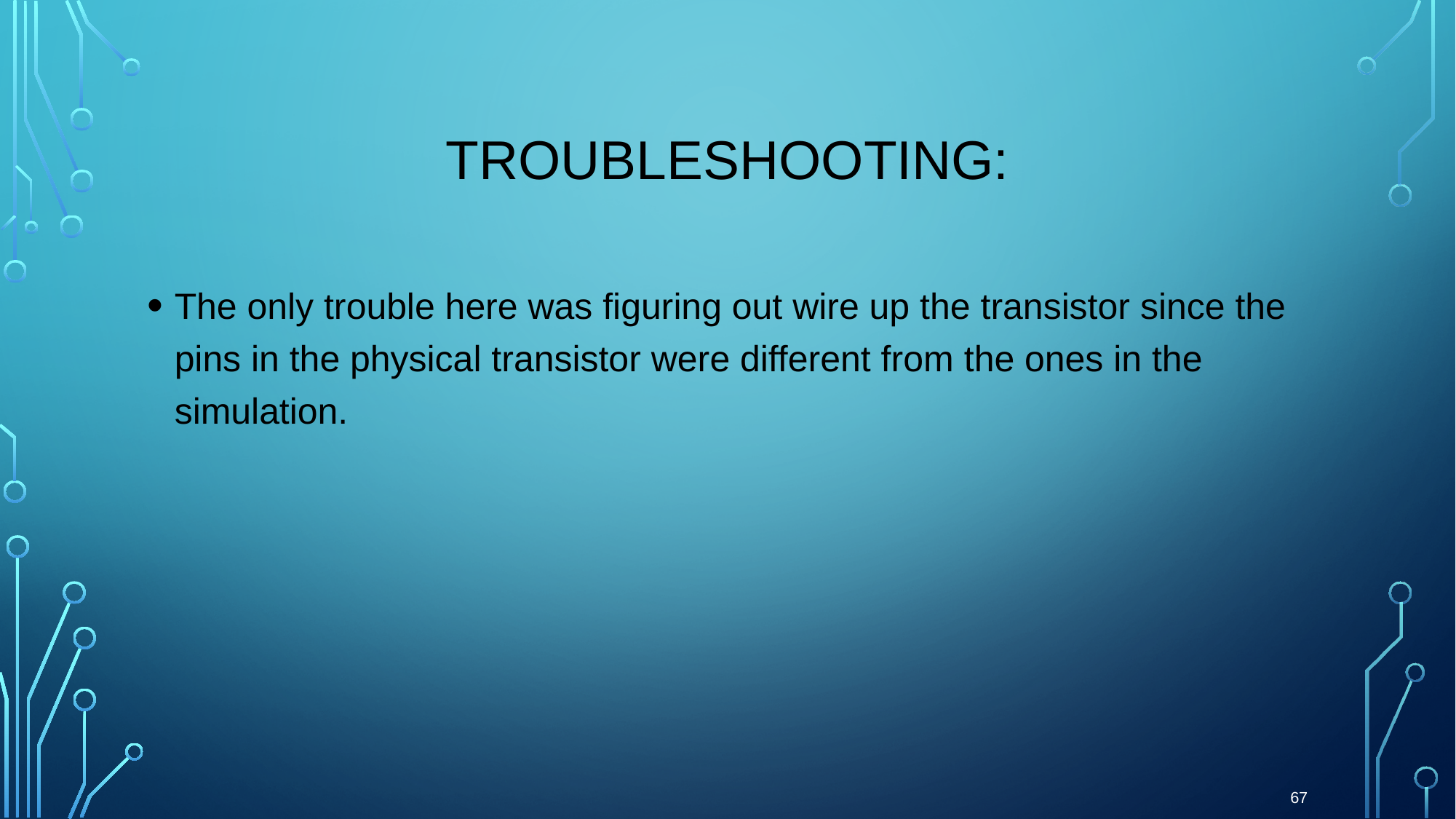

# Troubleshooting:
The only trouble here was figuring out wire up the transistor since the pins in the physical transistor were different from the ones in the simulation.
67